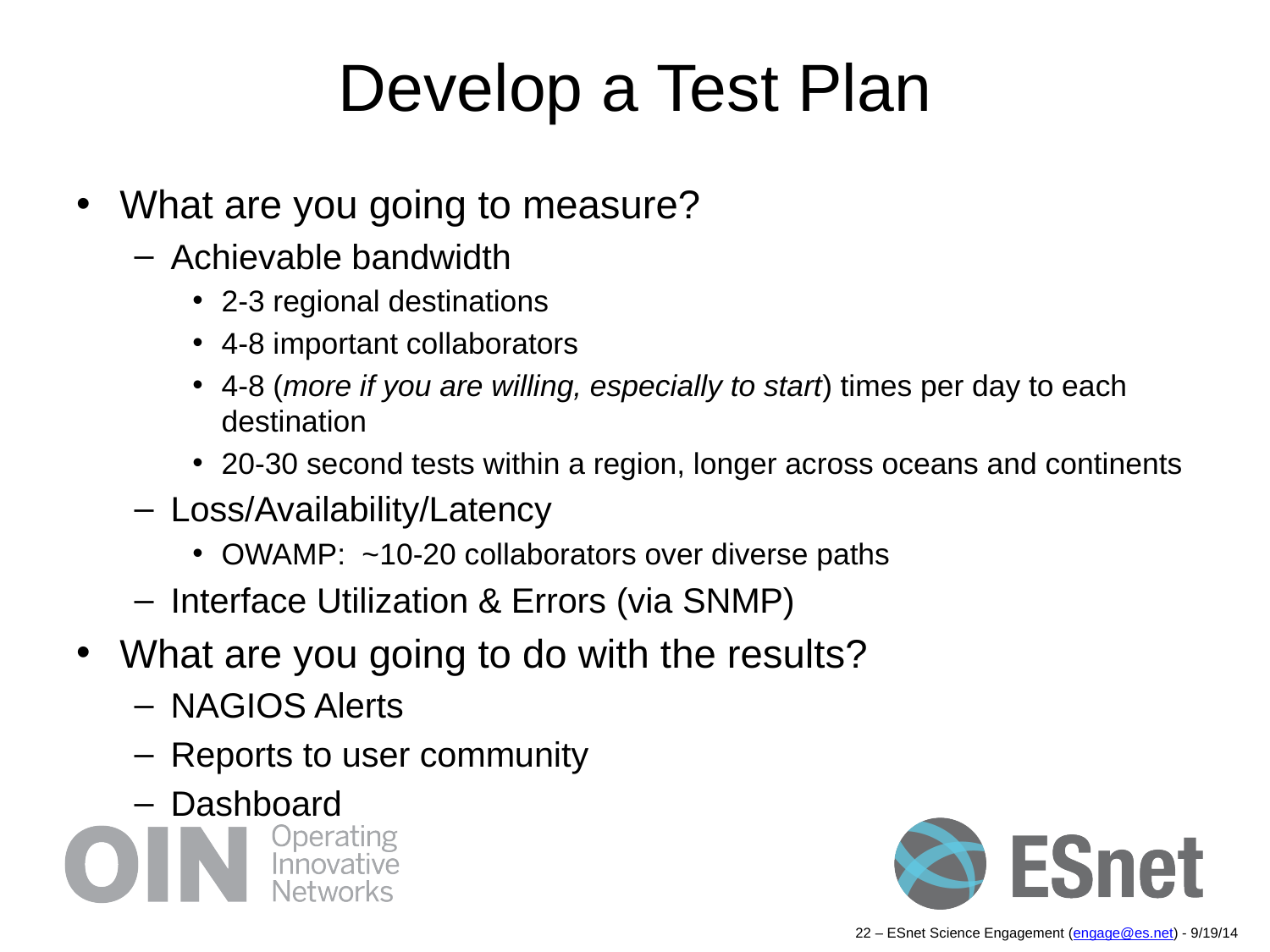

# Develop a Test Plan
What are you going to measure?
Achievable bandwidth
2-3 regional destinations
4-8 important collaborators
4-8 (more if you are willing, especially to start) times per day to each destination
20-30 second tests within a region, longer across oceans and continents
Loss/Availability/Latency
OWAMP:  ~10-20 collaborators over diverse paths
Interface Utilization & Errors (via SNMP)
What are you going to do with the results?
NAGIOS Alerts
Reports to user community
Dashboard
22 – ESnet Science Engagement (engage@es.net) - 9/19/14